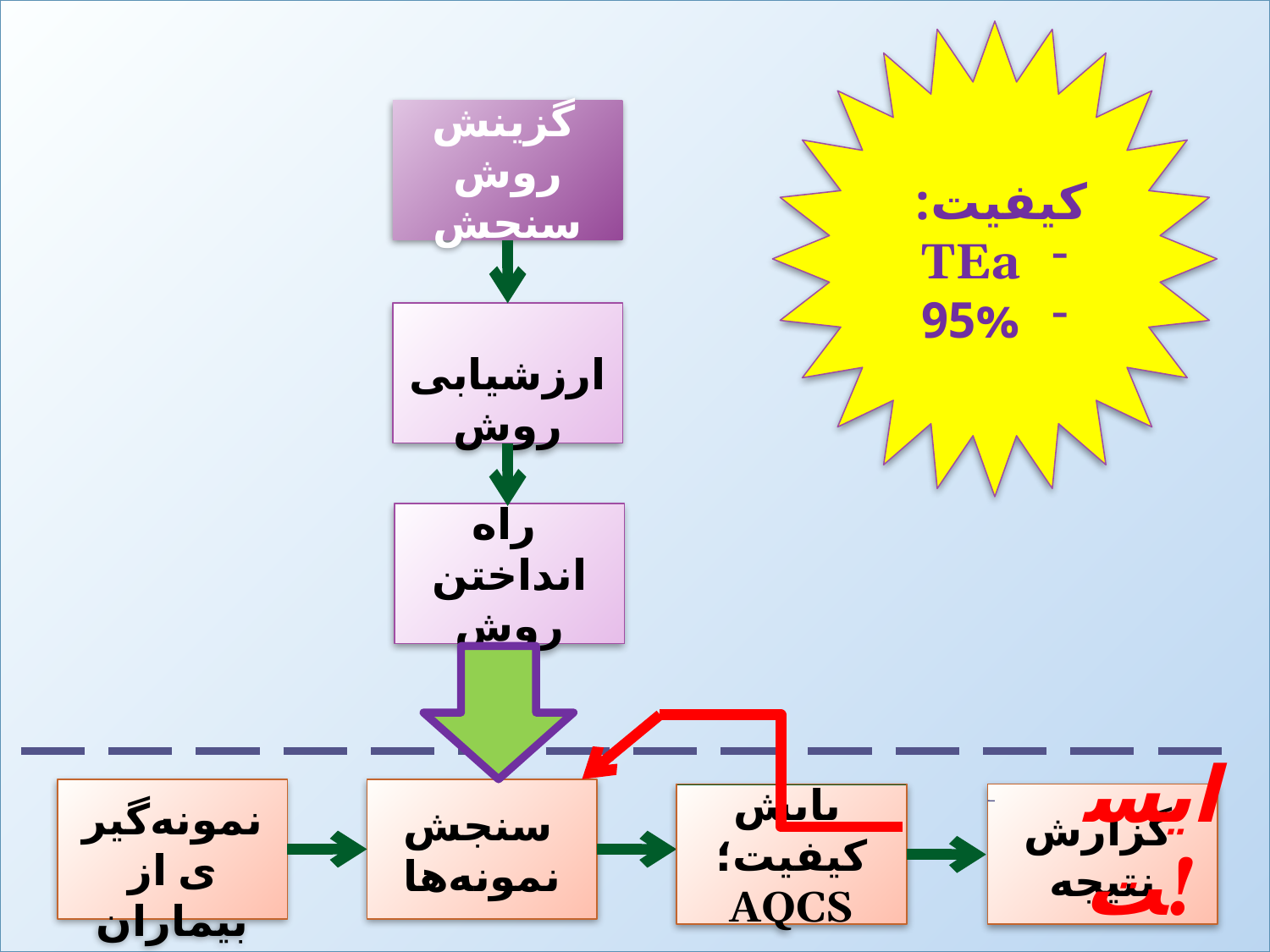

148
 کیفیت:
TEa
95%
 گزینش روش سنجش
 ارزشیابی روش
 راه انداختن روش

ایست!
 نمونه‌گیری از بیماران
 سنجش نمونه‌ها
 پایش کیفیت؛
AQCS
 گزارش نتیجه